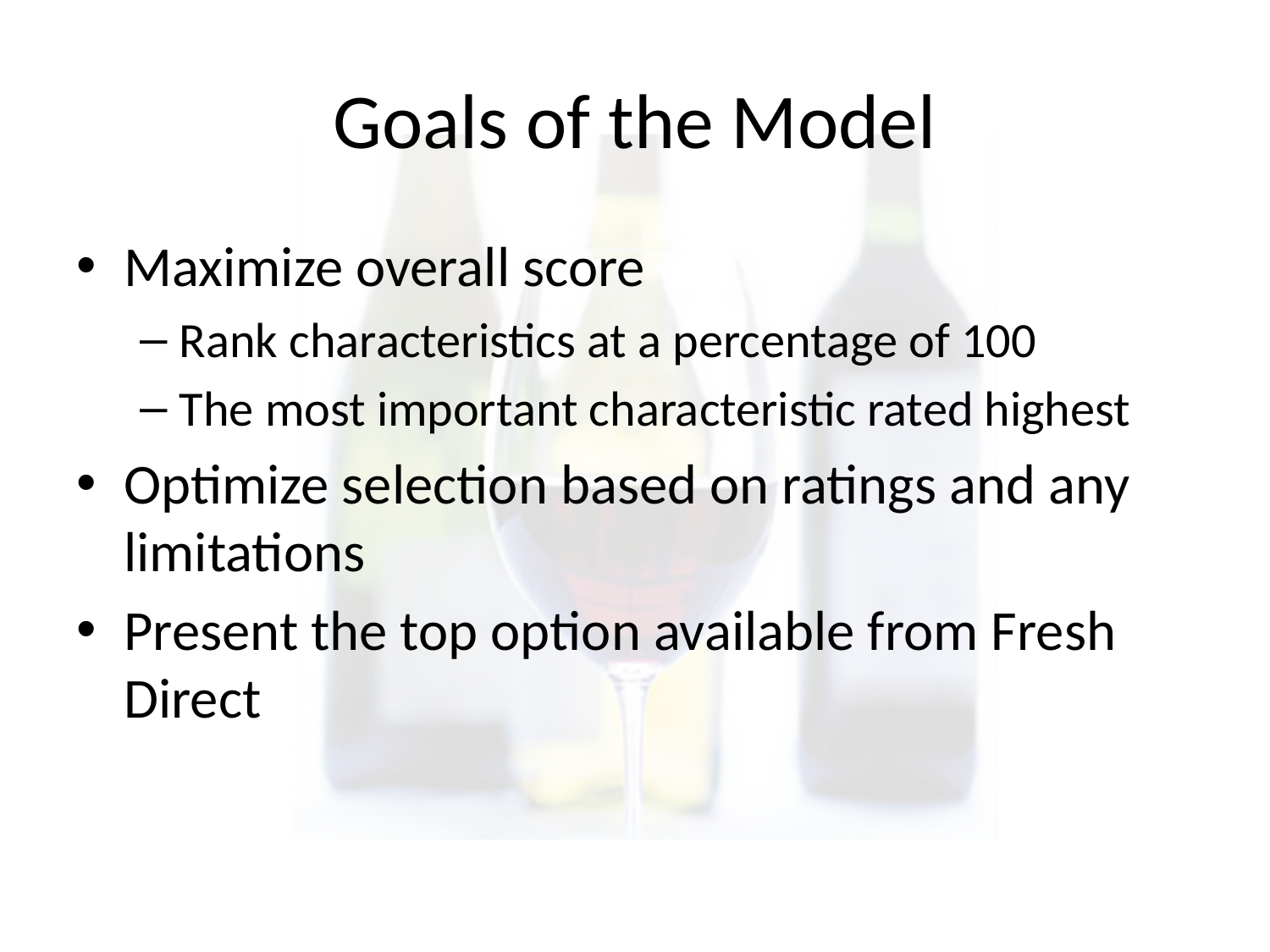

# Goals of the Model
Maximize overall score
Rank characteristics at a percentage of 100
The most important characteristic rated highest
Optimize selection based on ratings and any limitations
Present the top option available from Fresh Direct